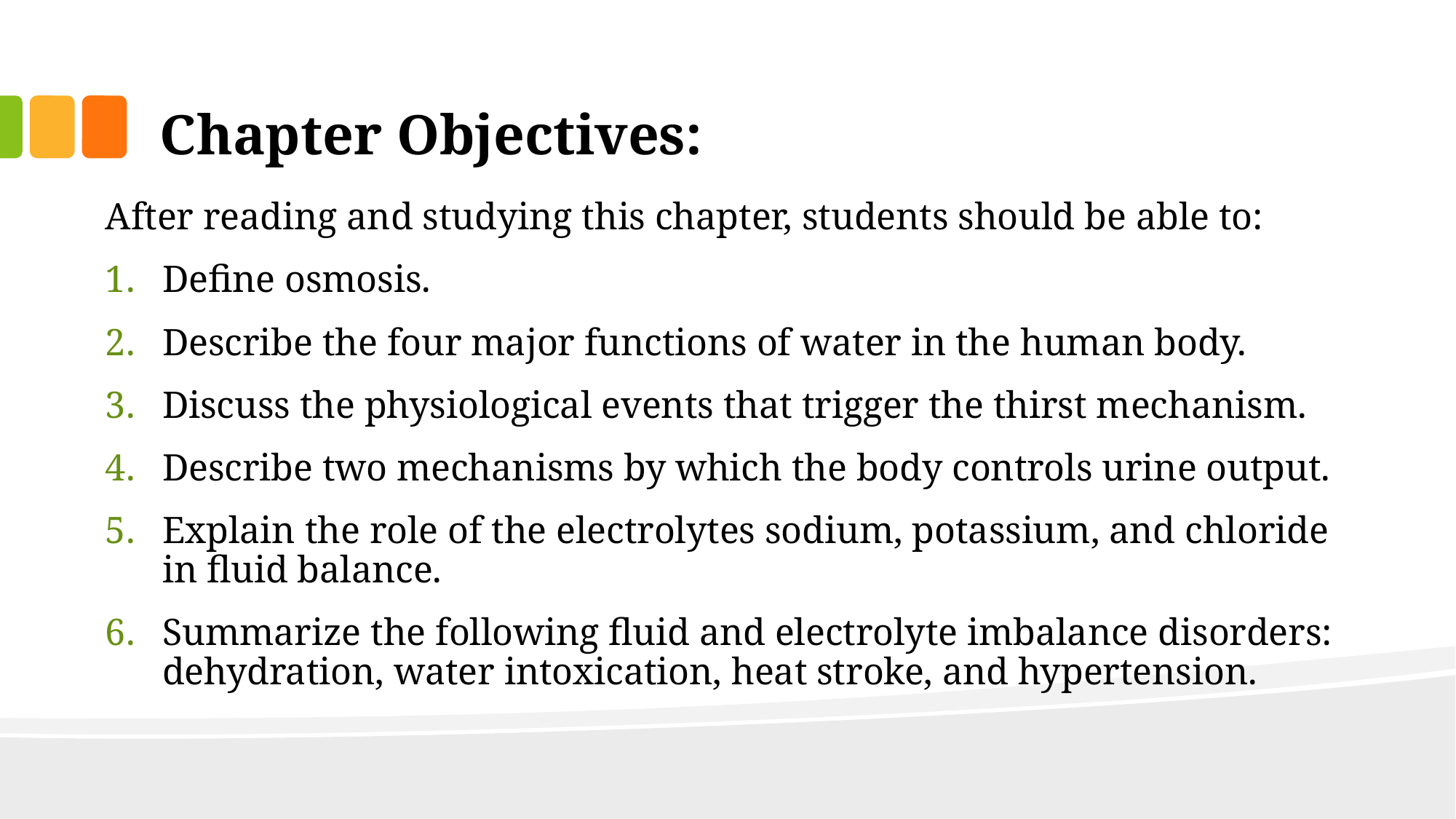

# Chapter Objectives:
After reading and studying this chapter, students should be able to:
Define osmosis.
Describe the four major functions of water in the human body.
Discuss the physiological events that trigger the thirst mechanism.
Describe two mechanisms by which the body controls urine output.
Explain the role of the electrolytes sodium, potassium, and chloride in fluid balance.
Summarize the following fluid and electrolyte imbalance disorders: dehydration, water intoxication, heat stroke, and hypertension.